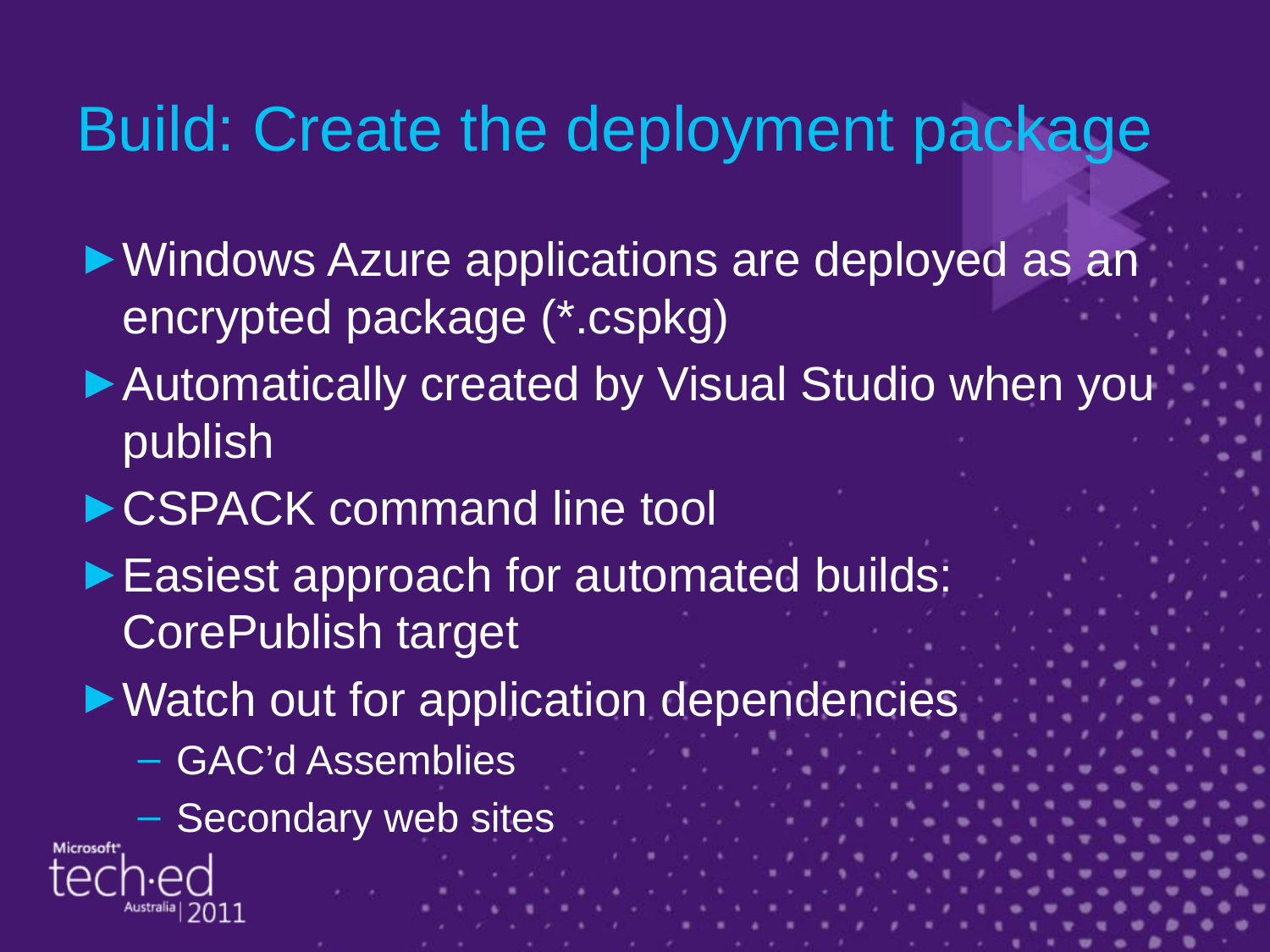

# Build: Create the deployment package
Windows Azure applications are deployed as an encrypted package (*.cspkg)
Automatically created by Visual Studio when you publish
CSPACK command line tool
Easiest approach for automated builds: CorePublish target
Watch out for application dependencies
GAC’d Assemblies
Secondary web sites